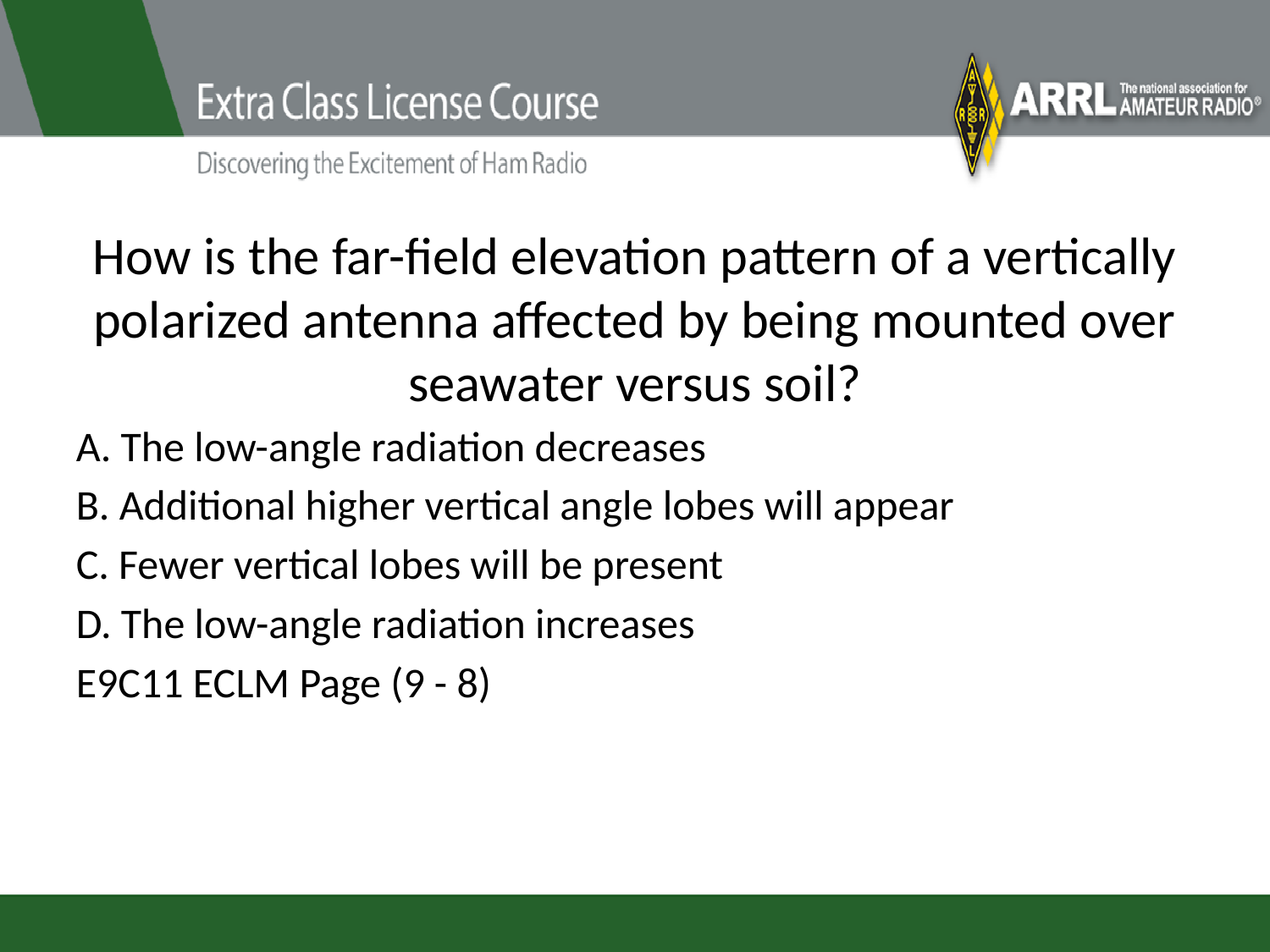

# How is the far-field elevation pattern of a vertically polarized antenna affected by being mounted over seawater versus soil?
A. The low-angle radiation decreases
B. Additional higher vertical angle lobes will appear
C. Fewer vertical lobes will be present
D. The low-angle radiation increases
E9C11 ECLM Page (9 - 8)